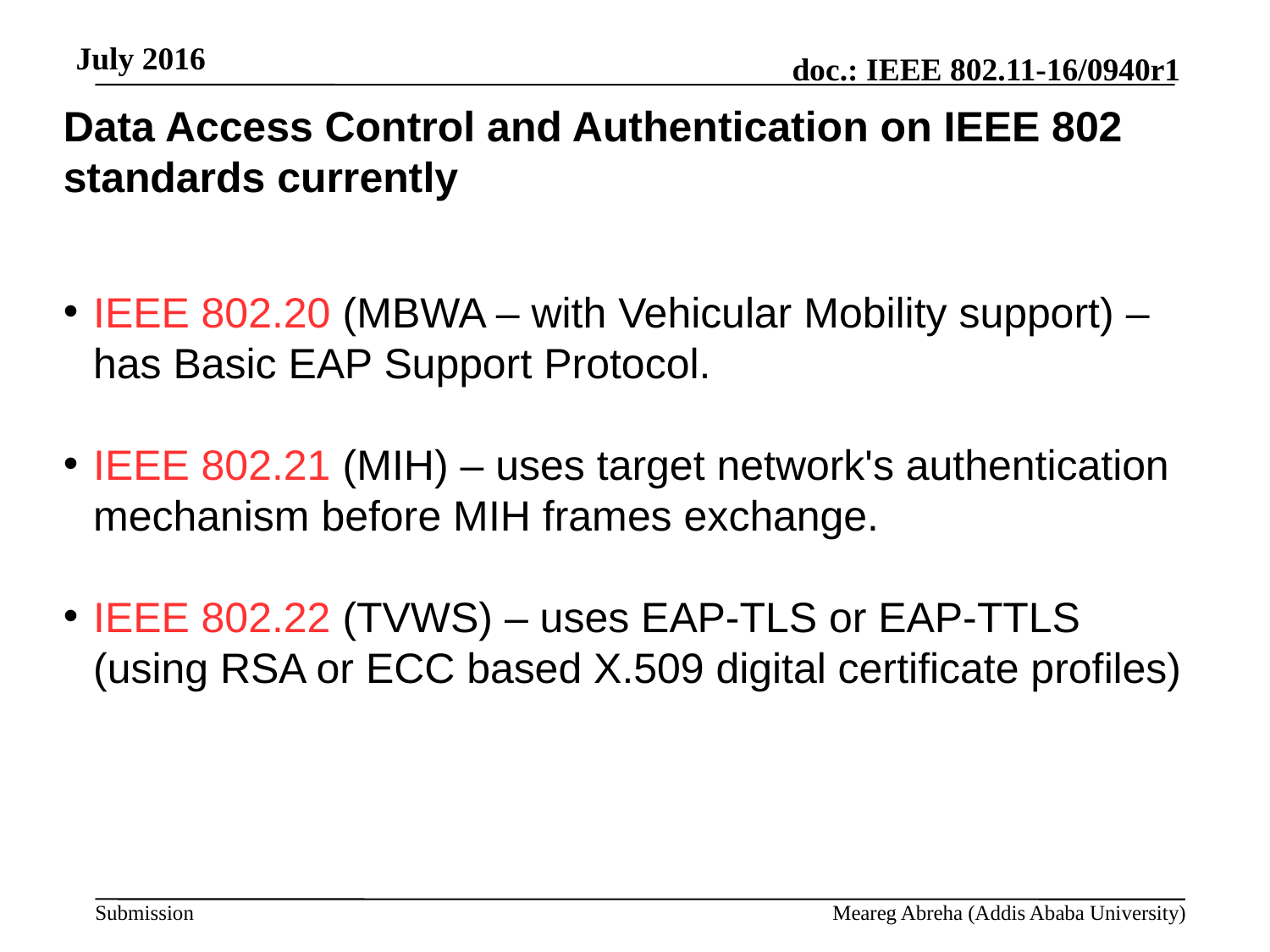

July 2016
Data Access Control and Authentication on IEEE 802 standards currently

IEEE 802.20 (MBWA – with Vehicular Mobility support) – has Basic EAP Support Protocol.

IEEE 802.21 (MIH) – uses target network's authentication mechanism before MIH frames exchange.

IEEE 802.22 (TVWS) – uses EAP-TLS or EAP-TTLS (using RSA or ECC based X.509 digital certificate profiles)

Meareg Abreha (Addis Ababa University)